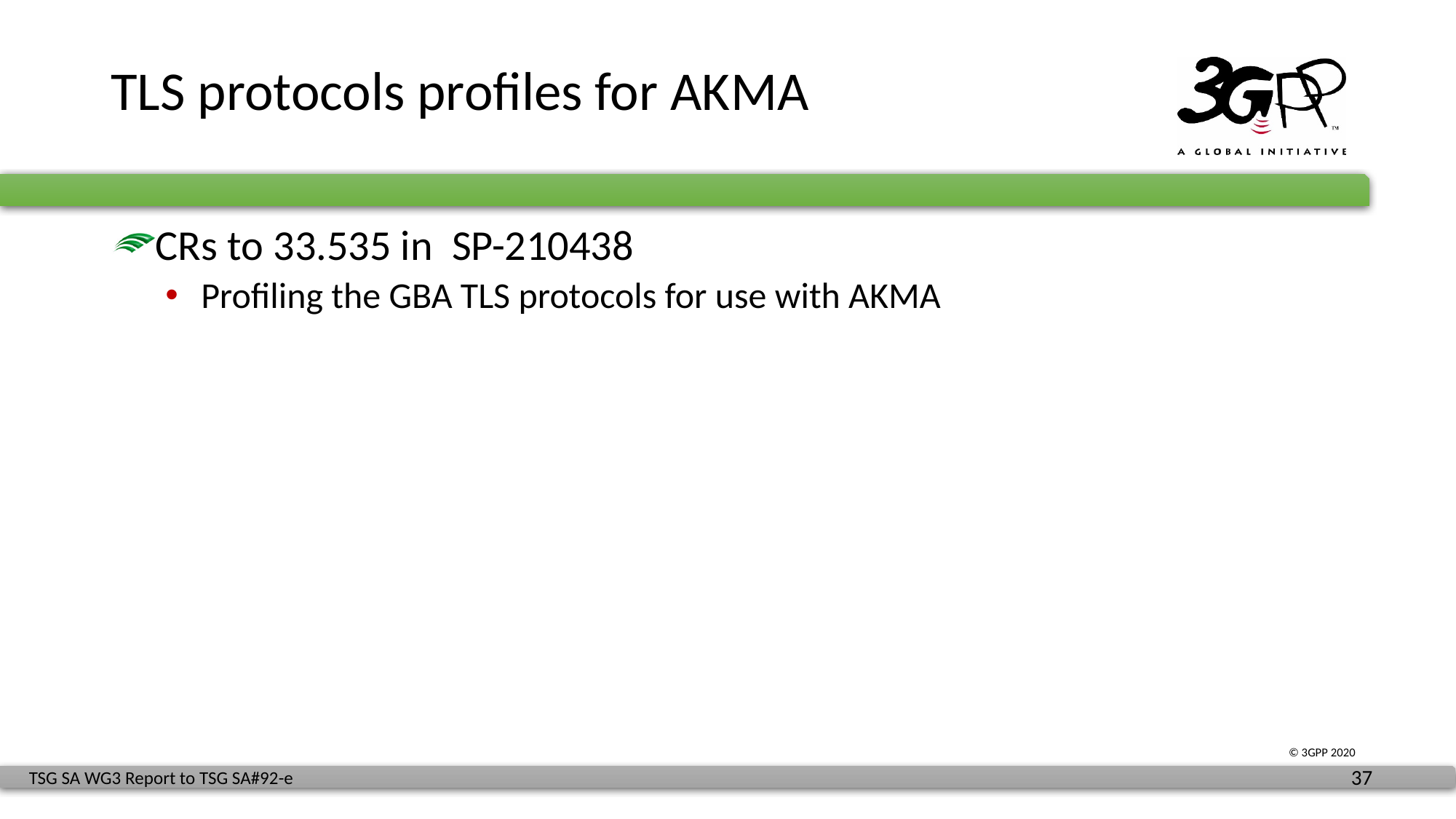

# TLS protocols profiles for AKMA
CRs to 33.535 in  SP-210438
 Profiling the GBA TLS protocols for use with AKMA